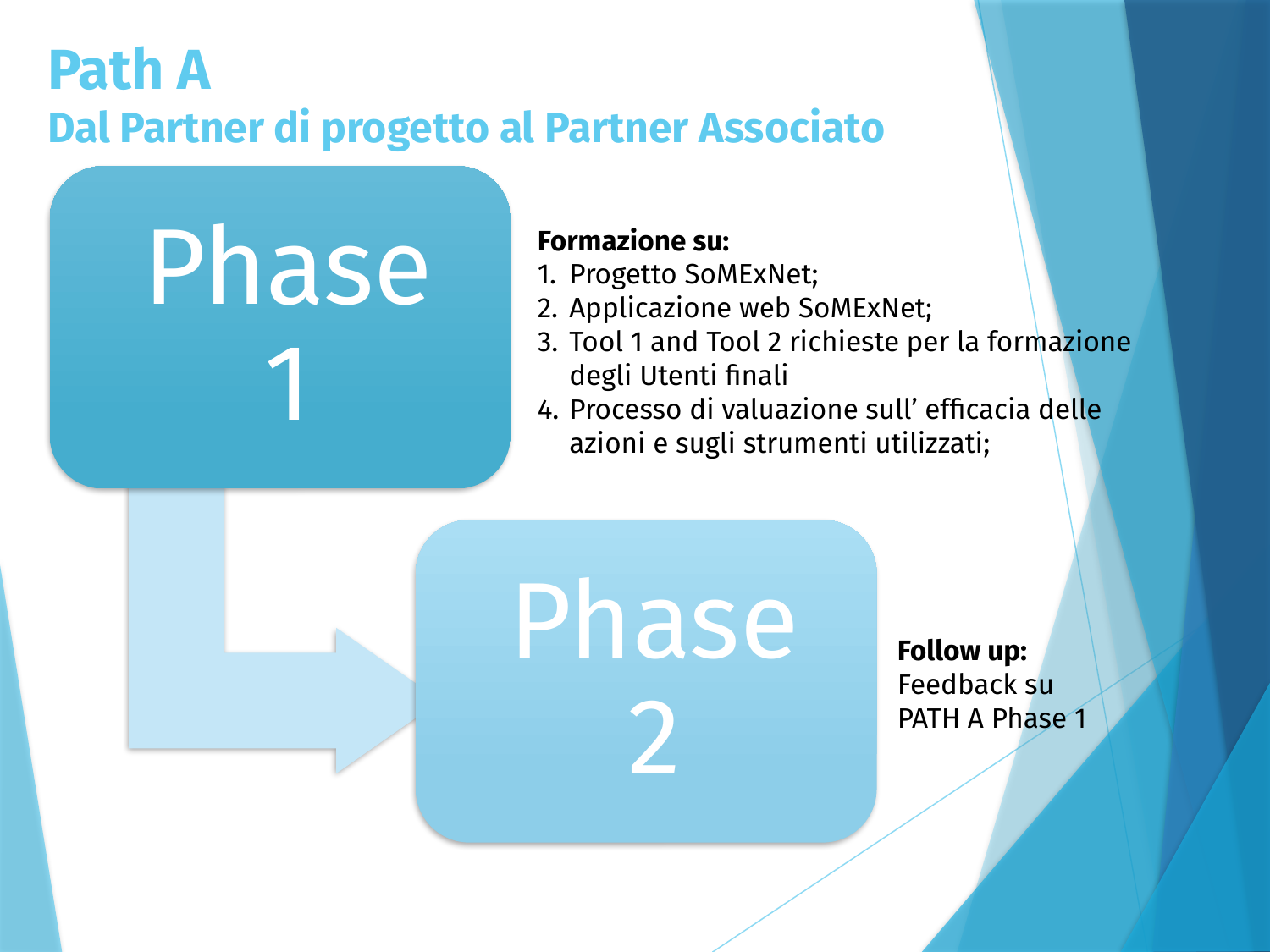

# Path A Dal Partner di progetto al Partner Associato
Phase 1
Phase 2
Formazione su:
Progetto SoMExNet;
Applicazione web SoMExNet;
Tool 1 and Tool 2 richieste per la formazione degli Utenti finali
Processo di valuazione sull’ efficacia delle azioni e sugli strumenti utilizzati;
Follow up:
Feedback su PATH A Phase 1